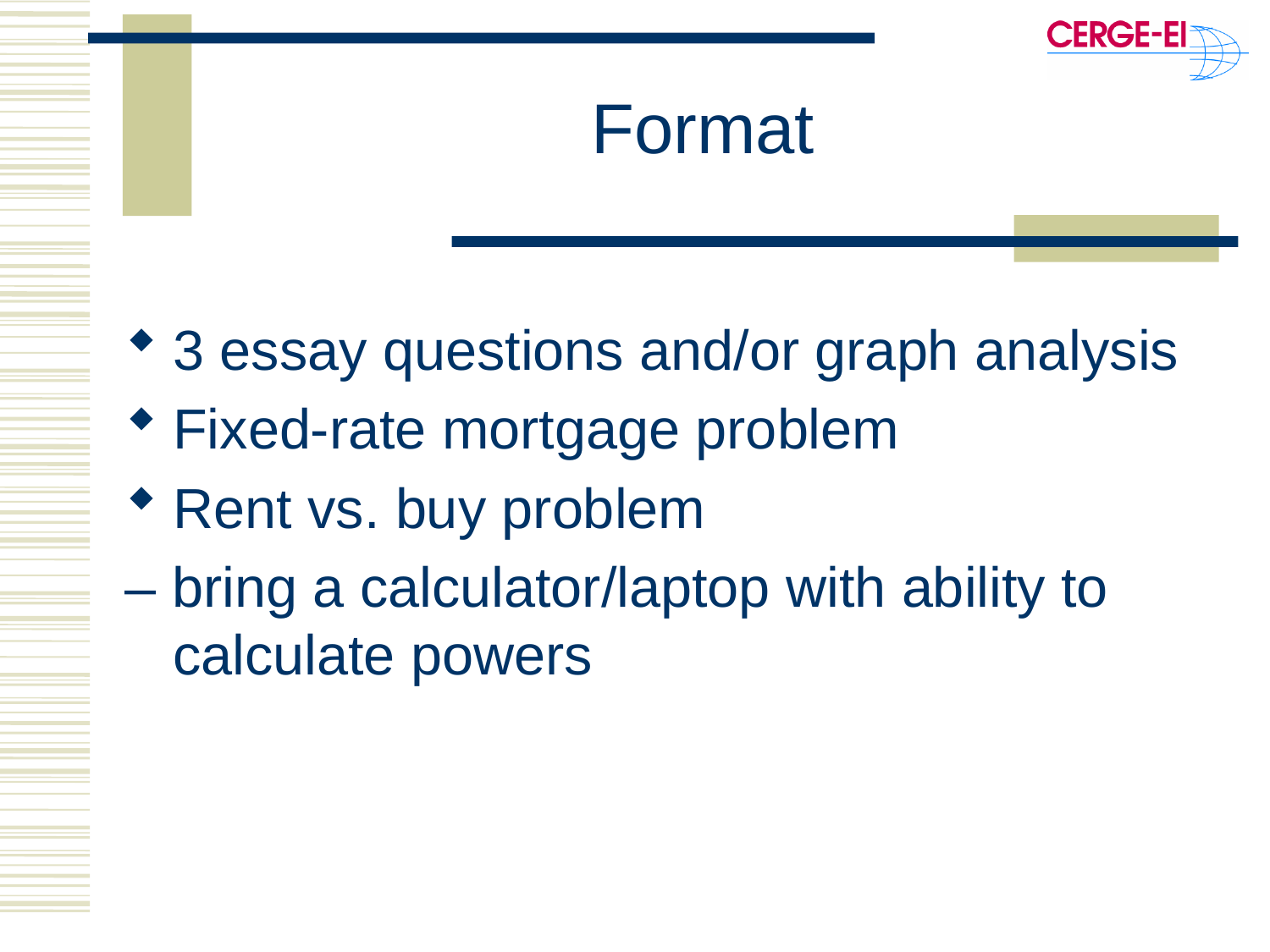

# Format
3 essay questions and/or graph analysis
Fixed-rate mortgage problem
Rent vs. buy problem
– bring a calculator/laptop with ability to calculate powers